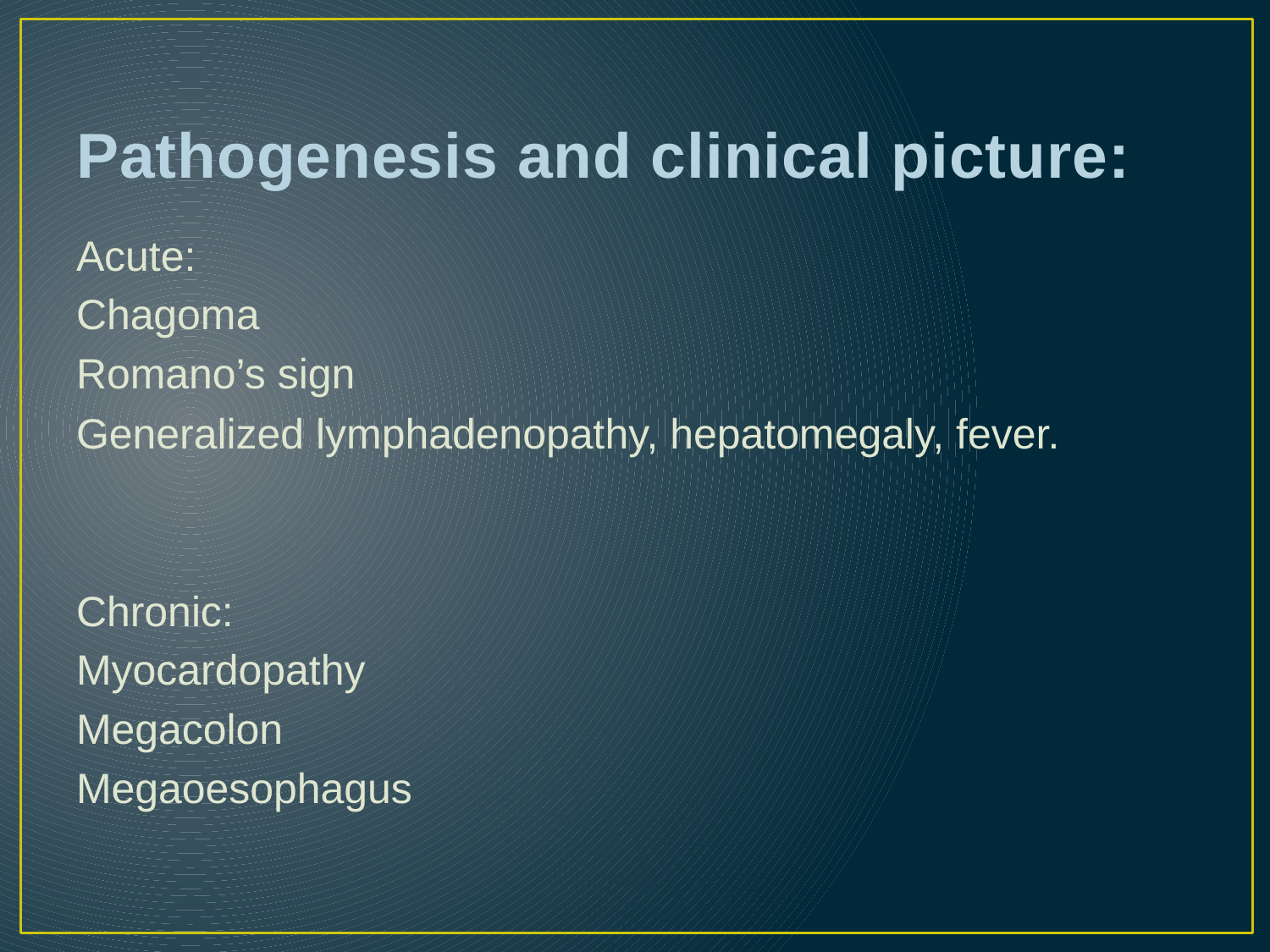

# Pathogenesis and clinical picture:
Acute:
Chagoma
Romano’s sign
Generalized lymphadenopathy, hepatomegaly, fever.

Chronic:
Myocardopathy
Megacolon
Megaoesophagus